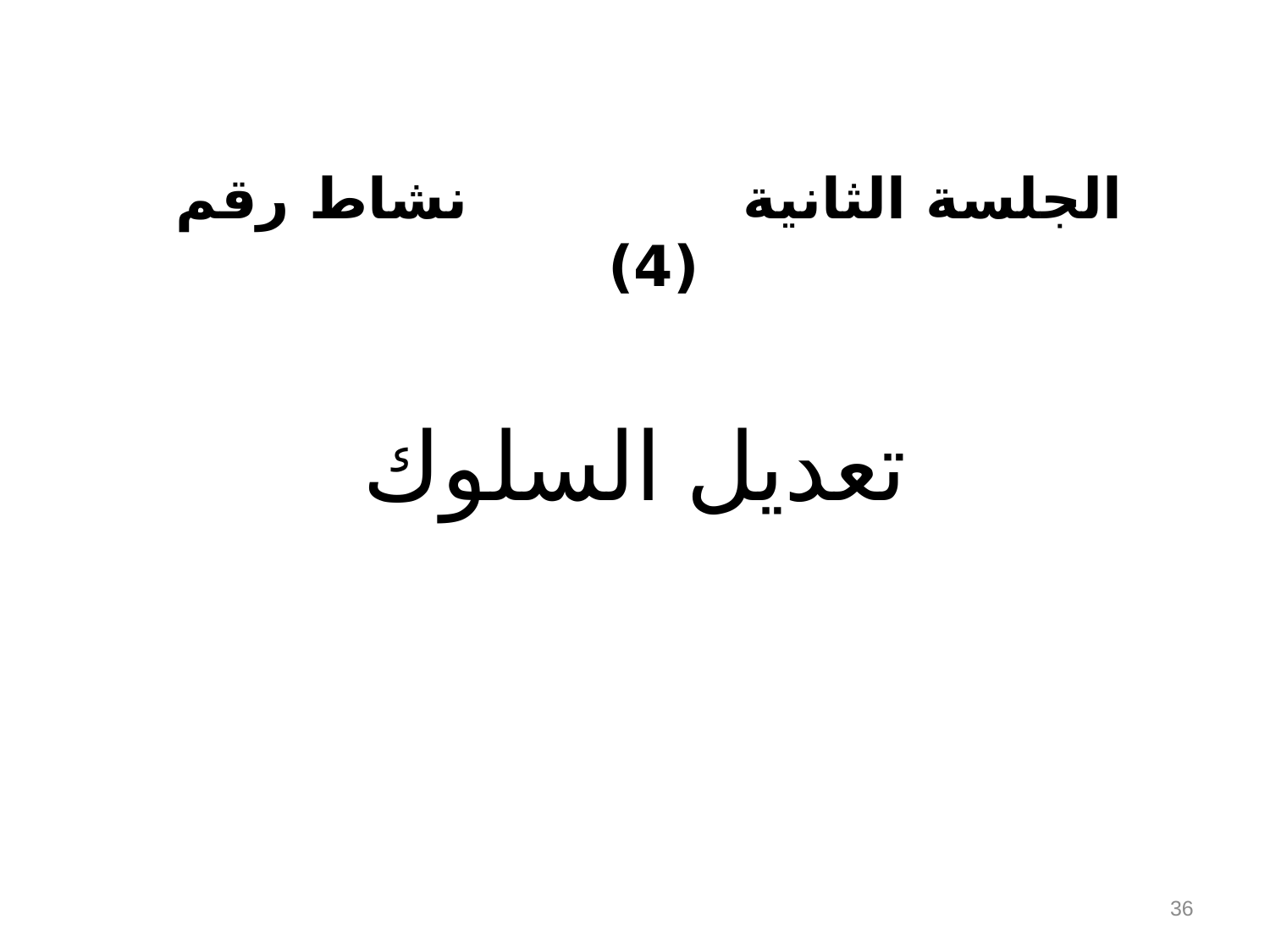

الجلسة الثانية              نشاط رقم (4)

تعديل السلوك
36